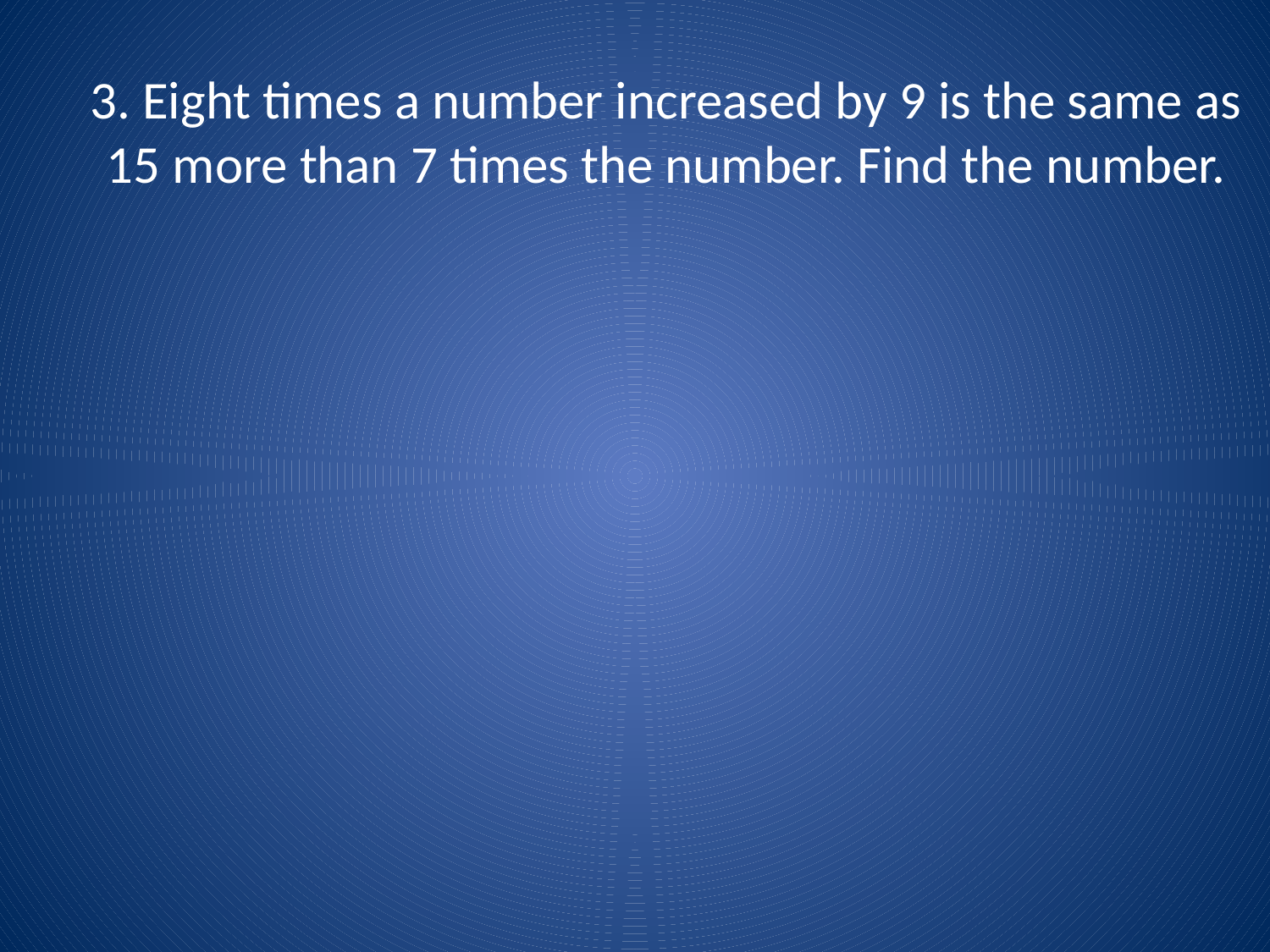

# 3. Eight times a number increased by 9 is the same as 15 more than 7 times the number. Find the number.